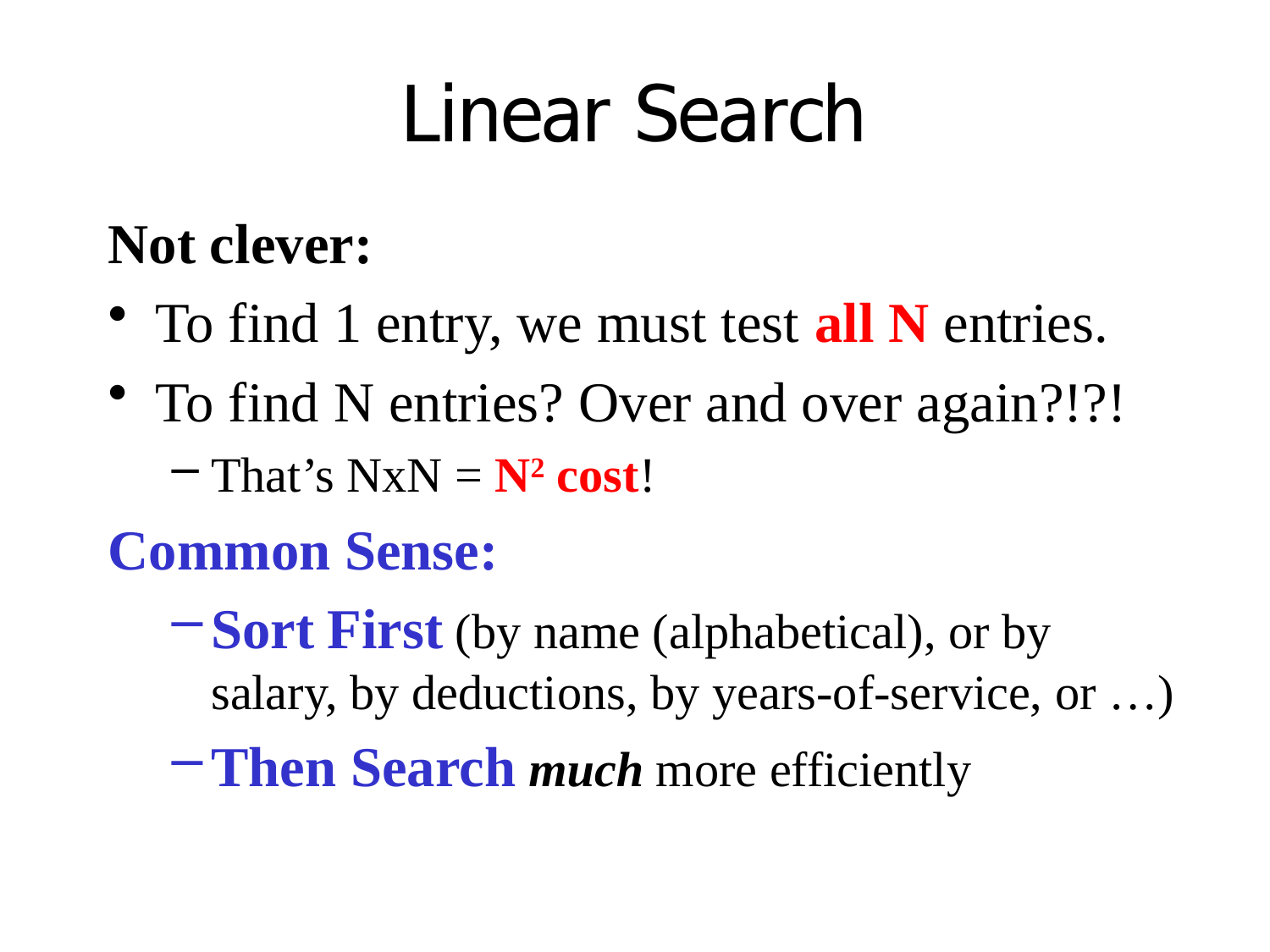

# Linear Search
Not clever:
To find 1 entry, we must test all N entries.
To find N entries? Over and over again?!?!
That’s NxN = N2 cost!
Common Sense:
Sort First (by name (alphabetical), or by salary, by deductions, by years-of-service, or …)
Then Search much more efficiently